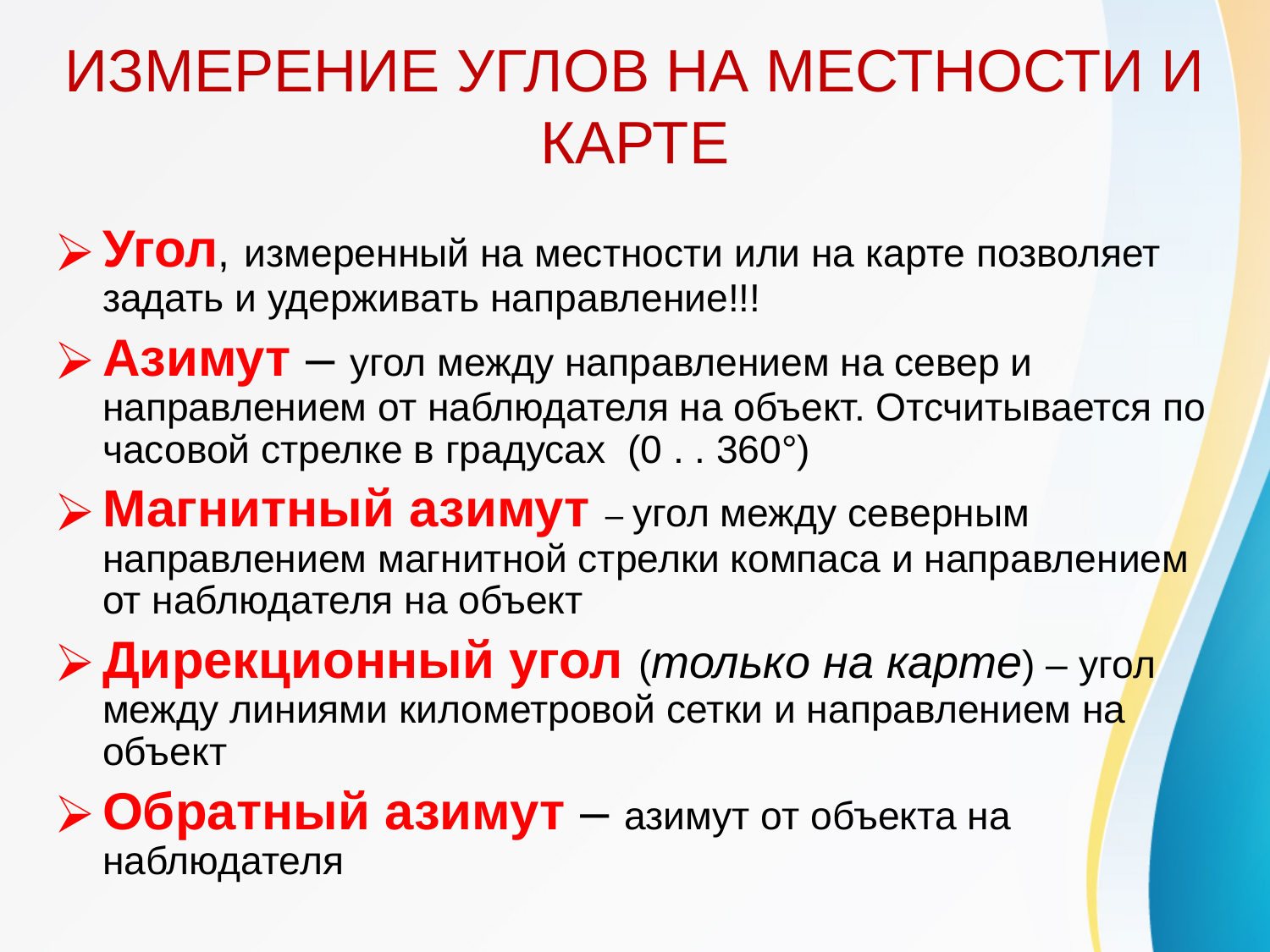

# ИЗМЕРЕНИЕ УГЛОВ НА МЕСТНОСТИ И КАРТЕ
Угол, измеренный на местности или на карте позволяет задать и удерживать направление!!!
Азимут – угол между направлением на север и направлением от наблюдателя на объект. Отсчитывается по часовой стрелке в градусах  (0 . . 360°)
Магнитный азимут – угол между северным направлением магнитной стрелки компаса и направлением от наблюдателя на объект
Дирекционный угол (только на карте) – угол между линиями километровой сетки и направлением на объект
Обратный азимут – азимут от объекта на наблюдателя